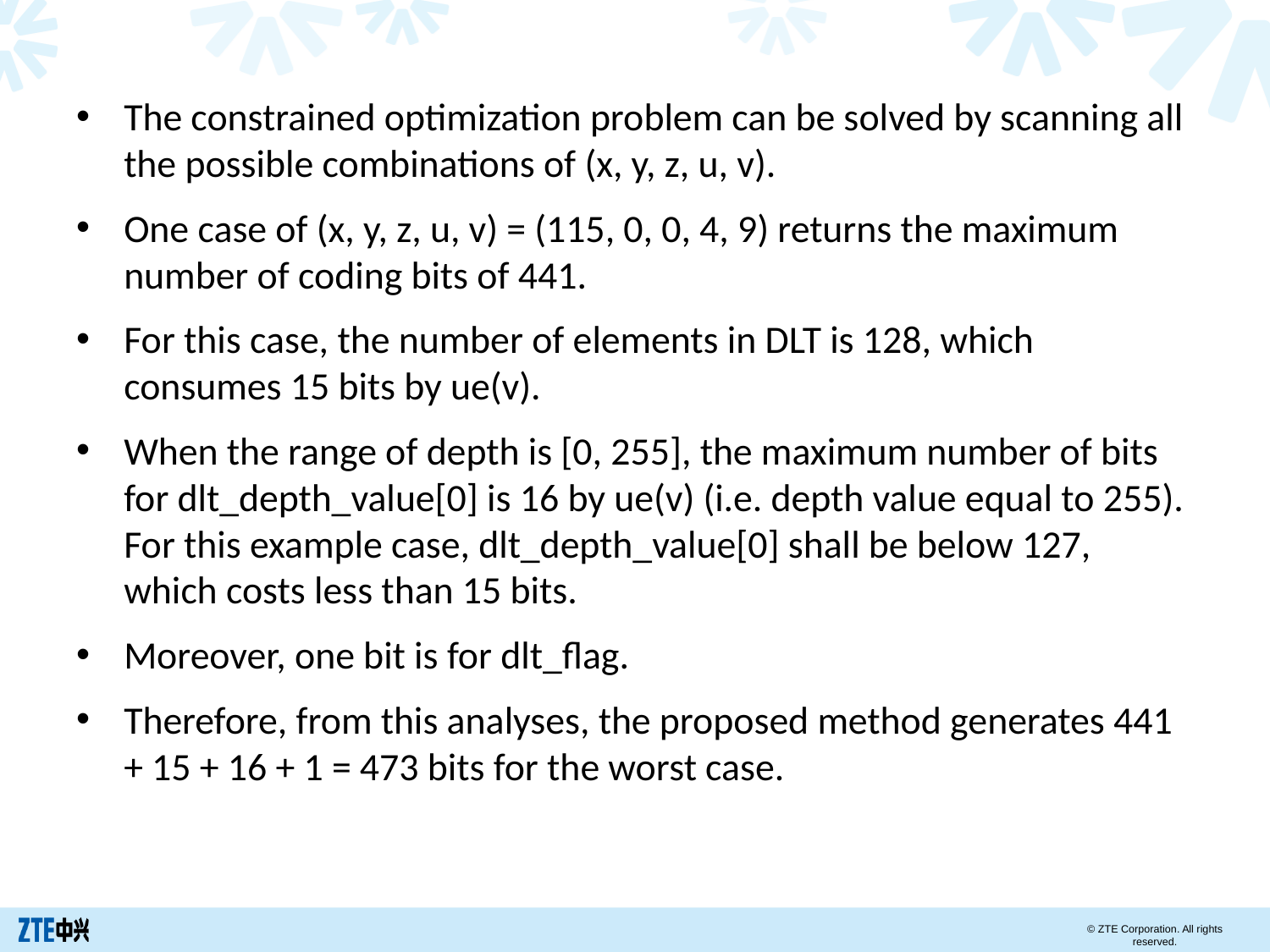

The constrained optimization problem can be solved by scanning all the possible combinations of (x, y, z, u, v).
One case of (x, y, z, u, v) = (115, 0, 0, 4, 9) returns the maximum number of coding bits of 441.
For this case, the number of elements in DLT is 128, which consumes 15 bits by ue(v).
When the range of depth is [0, 255], the maximum number of bits for dlt_depth_value[0] is 16 by ue(v) (i.e. depth value equal to 255). For this example case, dlt_depth_value[0] shall be below 127, which costs less than 15 bits.
Moreover, one bit is for dlt_flag.
Therefore, from this analyses, the proposed method generates 441 + 15 + 16 + 1 = 473 bits for the worst case.